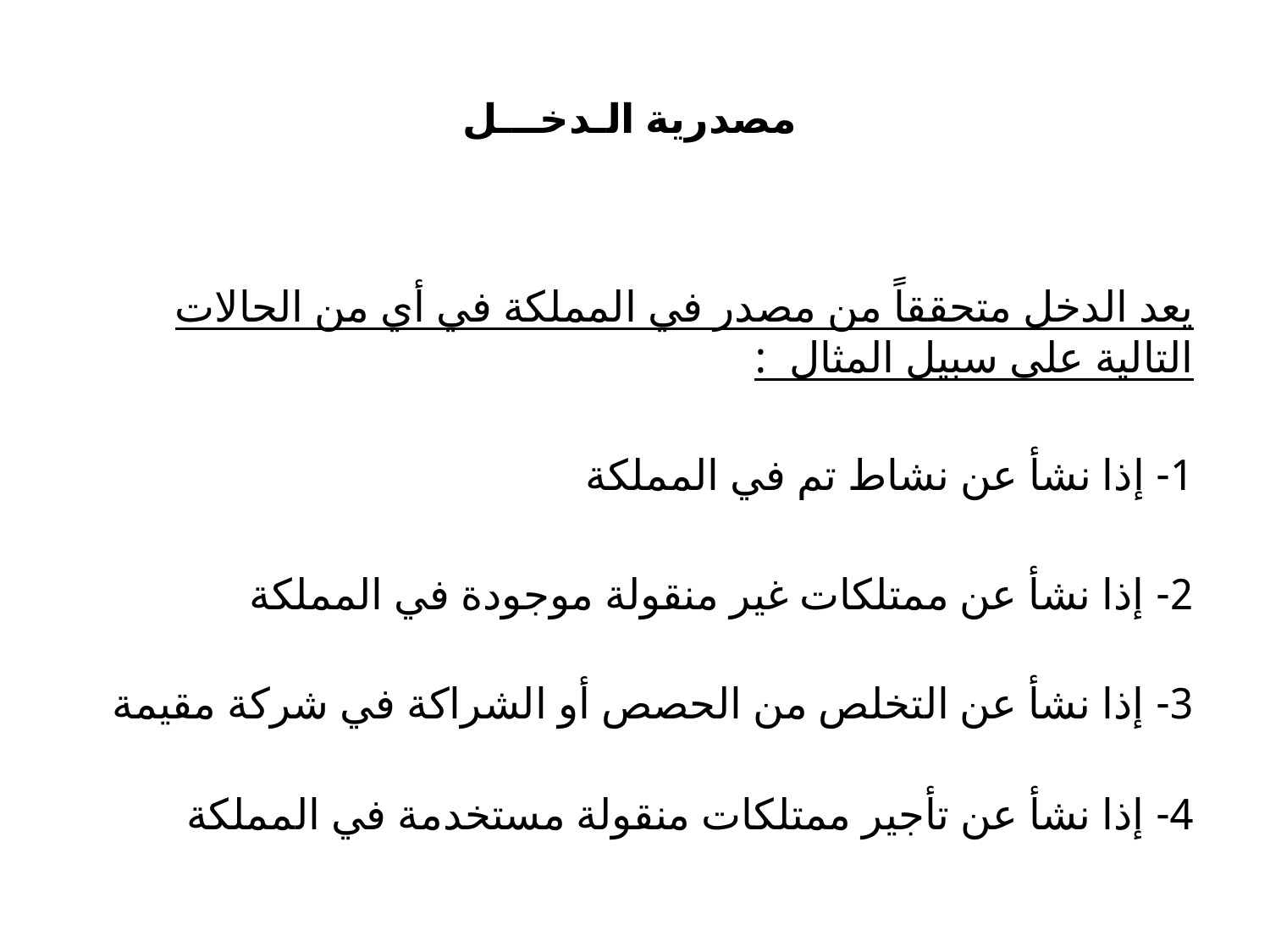

# مصدرية الـدخـــل
يعد الدخل متحققاً من مصدر في المملكة في أي من الحالات التالية على سبيل المثال  :

1- إذا نشأ عن نشاط تم في المملكة

2- إذا نشأ عن ممتلكات غير منقولة موجودة في المملكة
3- إذا نشأ عن التخلص من الحصص أو الشراكة في شركة مقيمة
4- إذا نشأ عن تأجير ممتلكات منقولة مستخدمة في المملكة